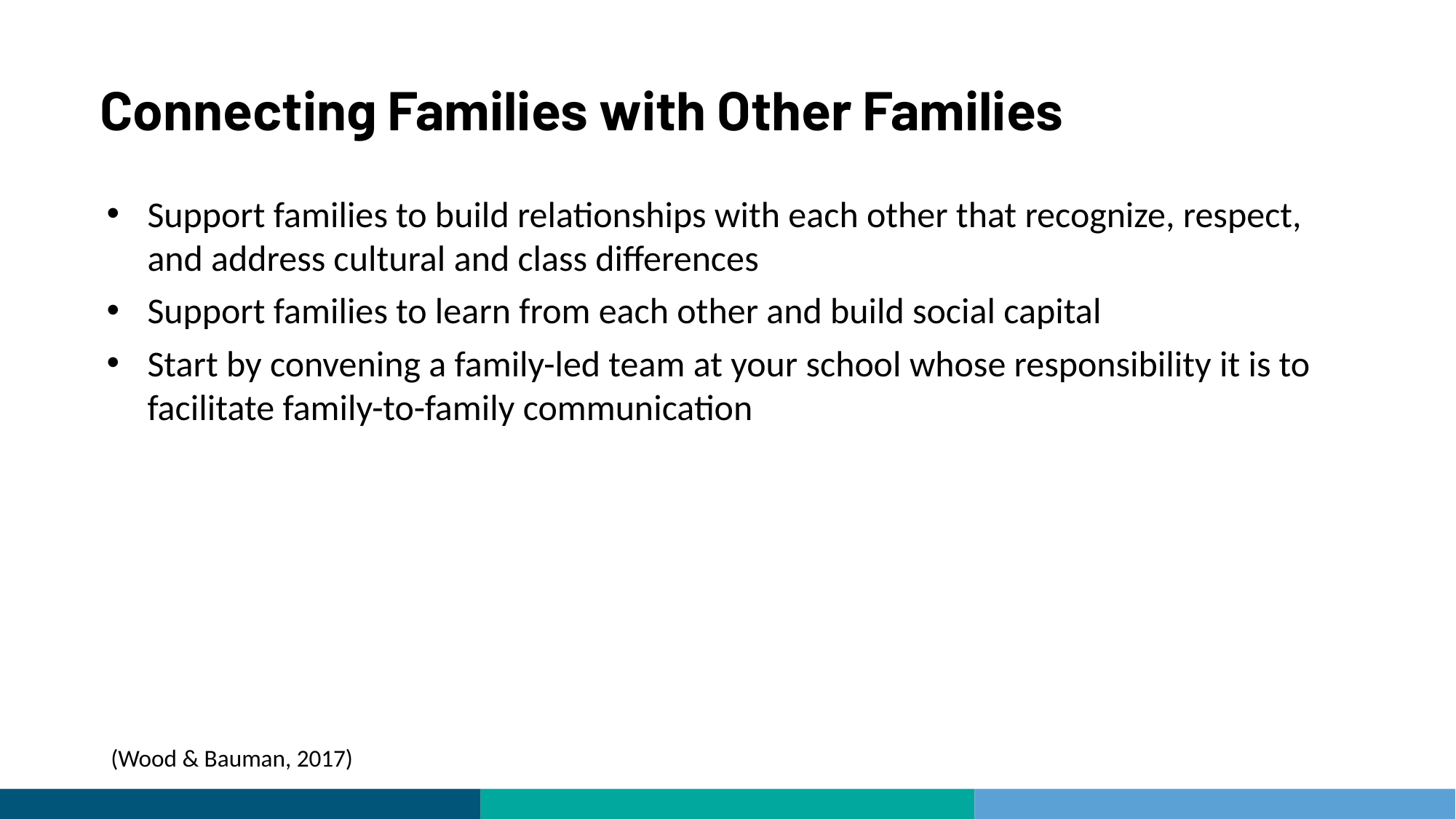

# Connecting Families with Other Families
Support families to build relationships with each other that recognize, respect, and address cultural and class differences
Support families to learn from each other and build social capital
Start by convening a family-led team at your school whose responsibility it is to facilitate family-to-family communication
(Wood & Bauman, 2017)